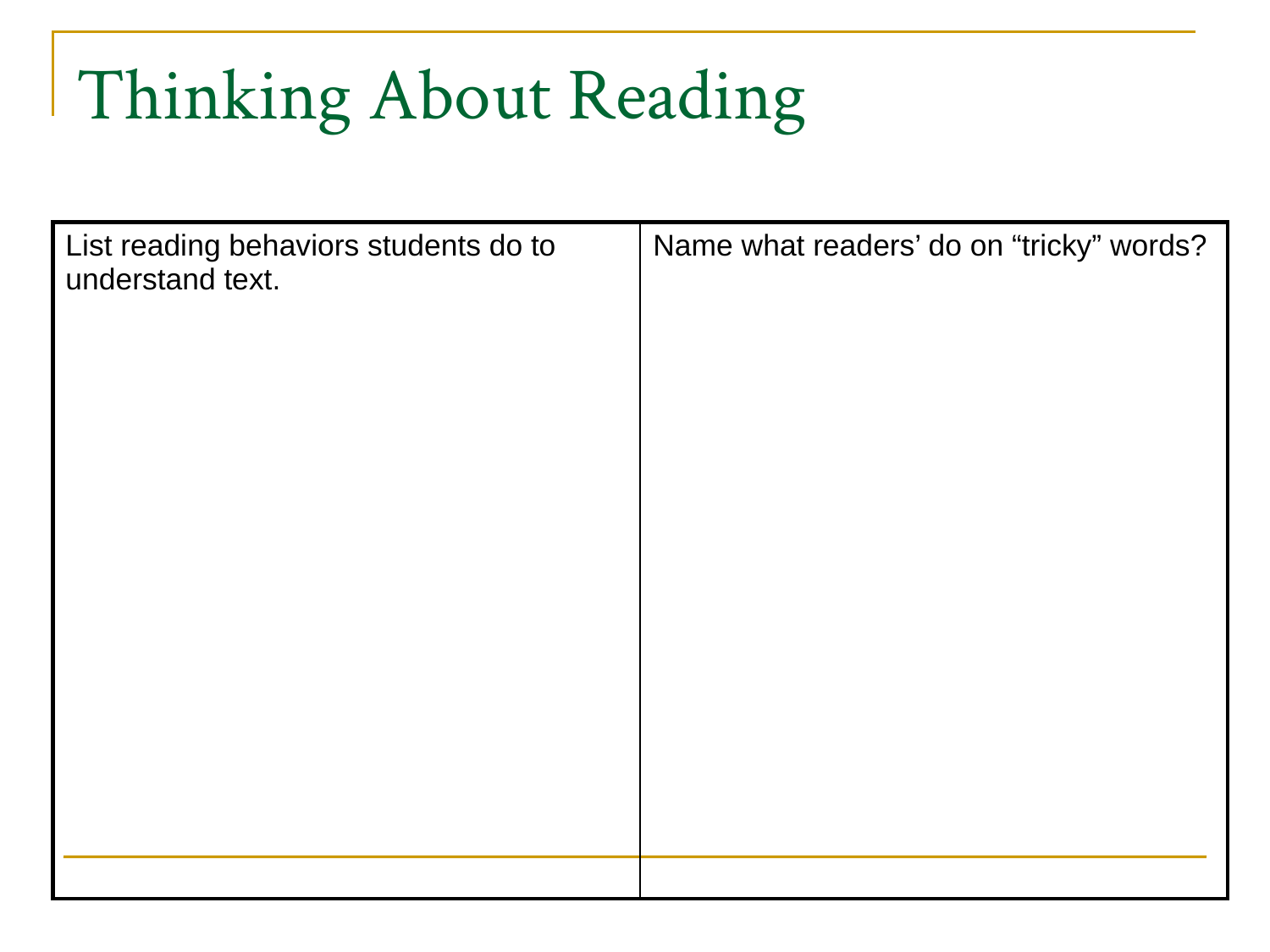

# Thinking About Reading
| List reading behaviors students do to understand text. | Name what readers’ do on “tricky” words? |
| --- | --- |